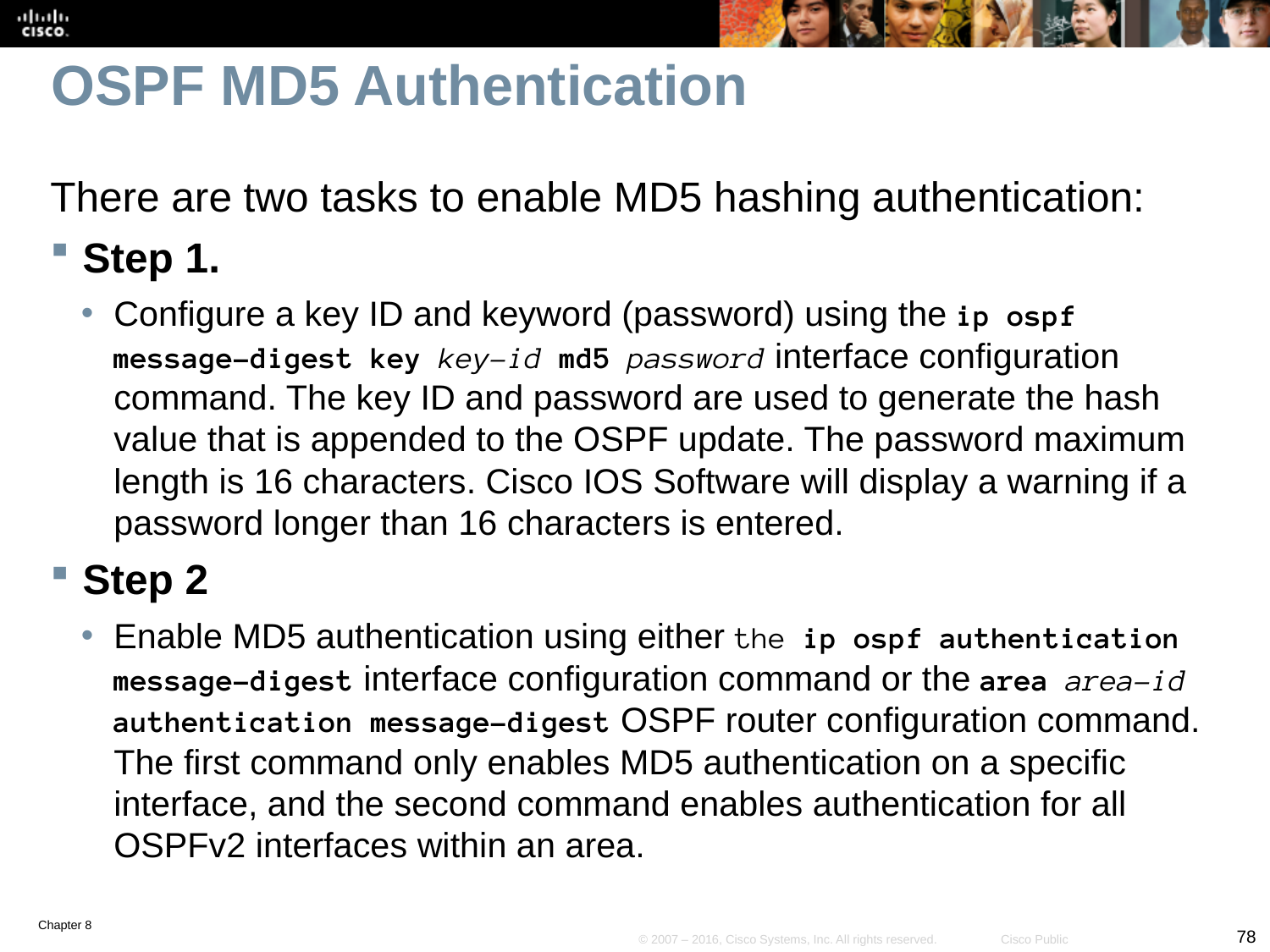

# OSPF MD5 Authentication
There are two tasks to enable MD5 hashing authentication:
Step 1.
Configure a key ID and keyword (password) using the ip ospf message-digest key key-id md5 password interface configuration command. The key ID and password are used to generate the hash value that is appended to the OSPF update. The password maximum length is 16 characters. Cisco IOS Software will display a warning if a password longer than 16 characters is entered.
Step 2
Enable MD5 authentication using either the ip ospf authentication message-digest interface configuration command or the area area-id authentication message-digest OSPF router configuration command. The first command only enables MD5 authentication on a specific interface, and the second command enables authentication for all OSPFv2 interfaces within an area.